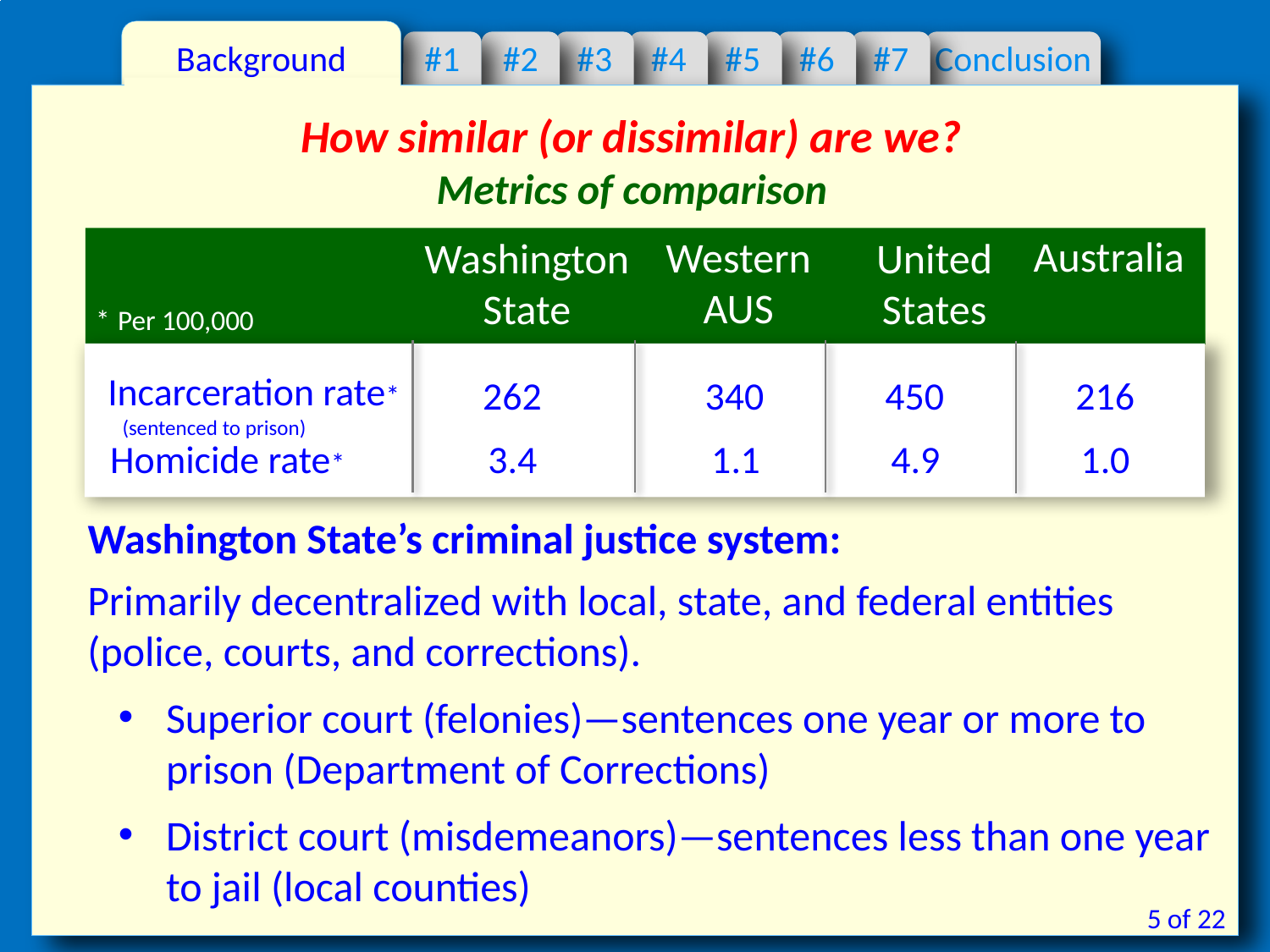

Population
7.17 mil.
2.53 mil.
326 mil.
24 mil.
2.5 mil.
Square km
184,673
9.8 mil.
7.7 mil.
33
3
People per sq. km
39
1
Background
#1
#2
#3
#4
#5
#6
#7
Conclusion

How similar (or dissimilar) are we?
Metrics of comparison

Australia
Western AUS
Washington State
United States

* Per 100,000

Incarceration rate*
   (sentenced to prison)
340
450
216
262
1.1
4.9
1.0
Homicide rate*
3.4
Washington State’s criminal justice system:
Primarily decentralized with local, state, and federal entities (police, courts, and corrections).
Superior court (felonies)—sentences one year or more to prison (Department of Corrections)
District court (misdemeanors)—sentences less than one year to jail (local counties)

5 of 22